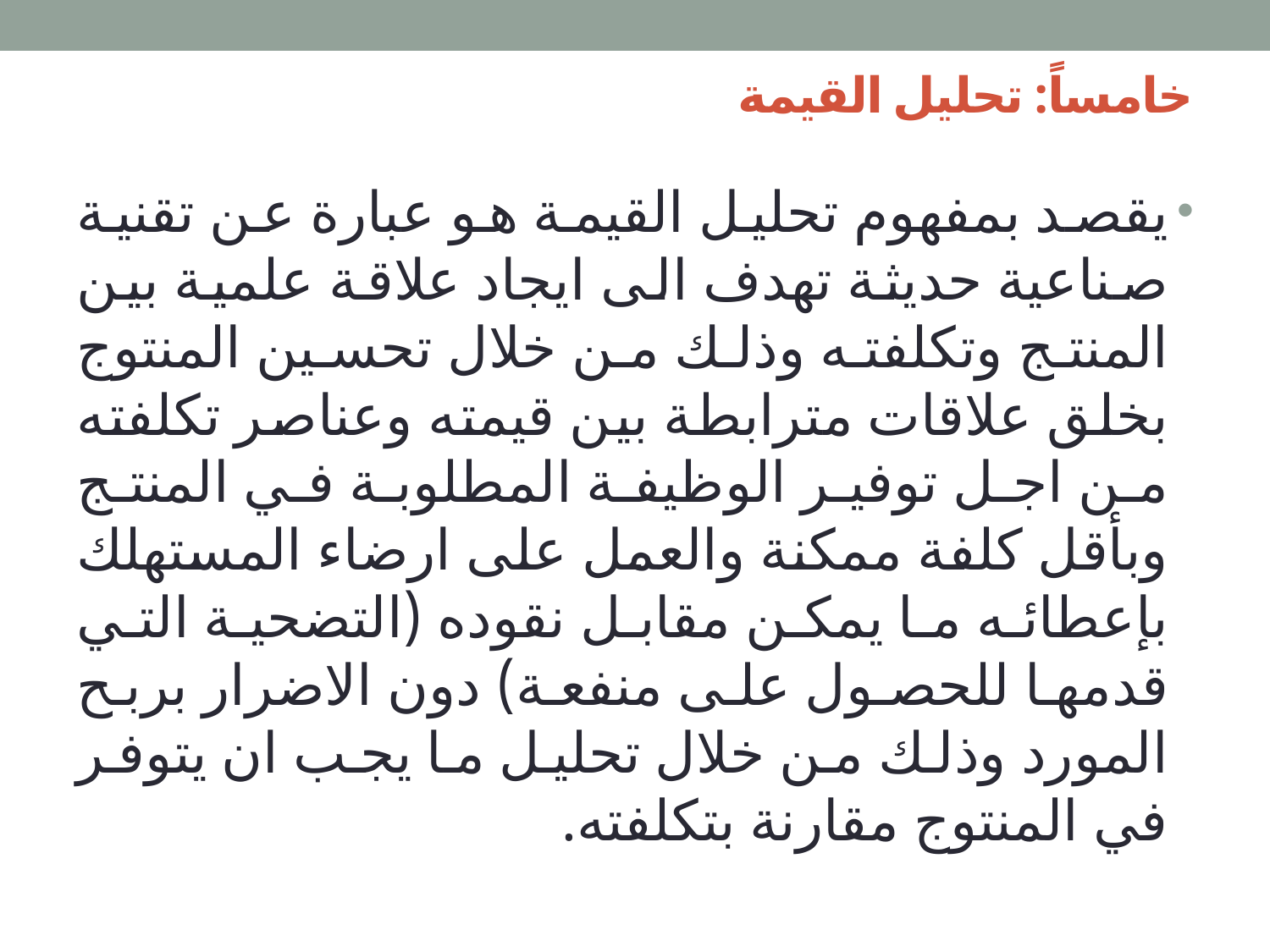

# خامساً: تحليل القيمة
يقصد بمفهوم تحليل القيمة هو عبارة عن تقنية صناعية حديثة تهدف الى ايجاد علاقة علمية بين المنتج وتكلفته وذلك من خلال تحسين المنتوج بخلق علاقات مترابطة بين قيمته وعناصر تكلفته من اجل توفير الوظيفة المطلوبة في المنتج وبأقل كلفة ممكنة والعمل على ارضاء المستهلك بإعطائه ما يمكن مقابل نقوده (التضحية التي قدمها للحصول على منفعة) دون الاضرار بربح المورد وذلك من خلال تحليل ما يجب ان يتوفر في المنتوج مقارنة بتكلفته.